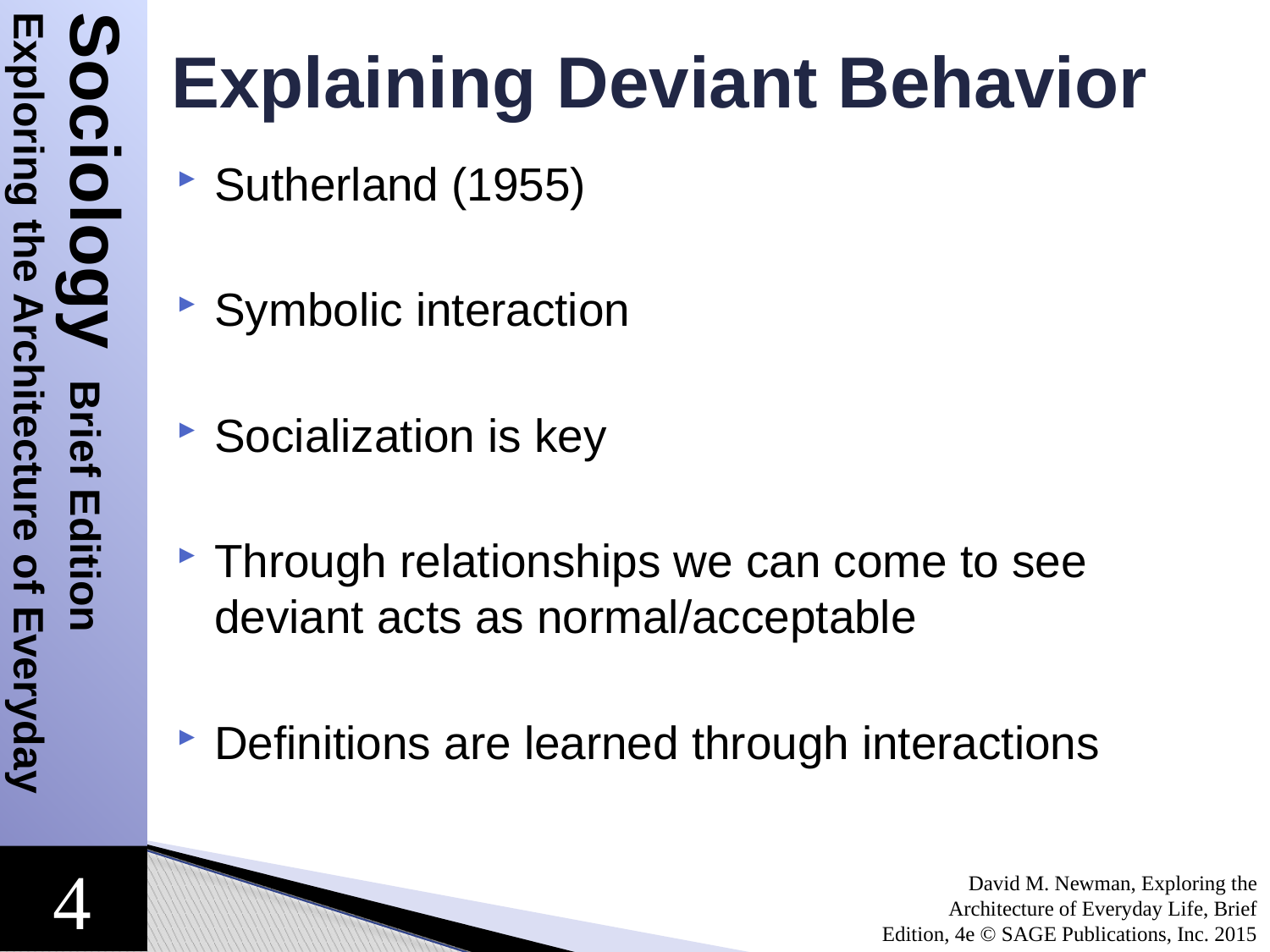

# Explaining Deviant Behavior
Sutherland (1955)

Symbolic interaction

Socialization is key

Through relationships we can come to see deviant acts as normal/acceptable

Definitions are learned through interactions

David M. Newman, Exploring the Architecture of Everyday Life, Brief Edition, 4e © SAGE Publications, Inc. 2015